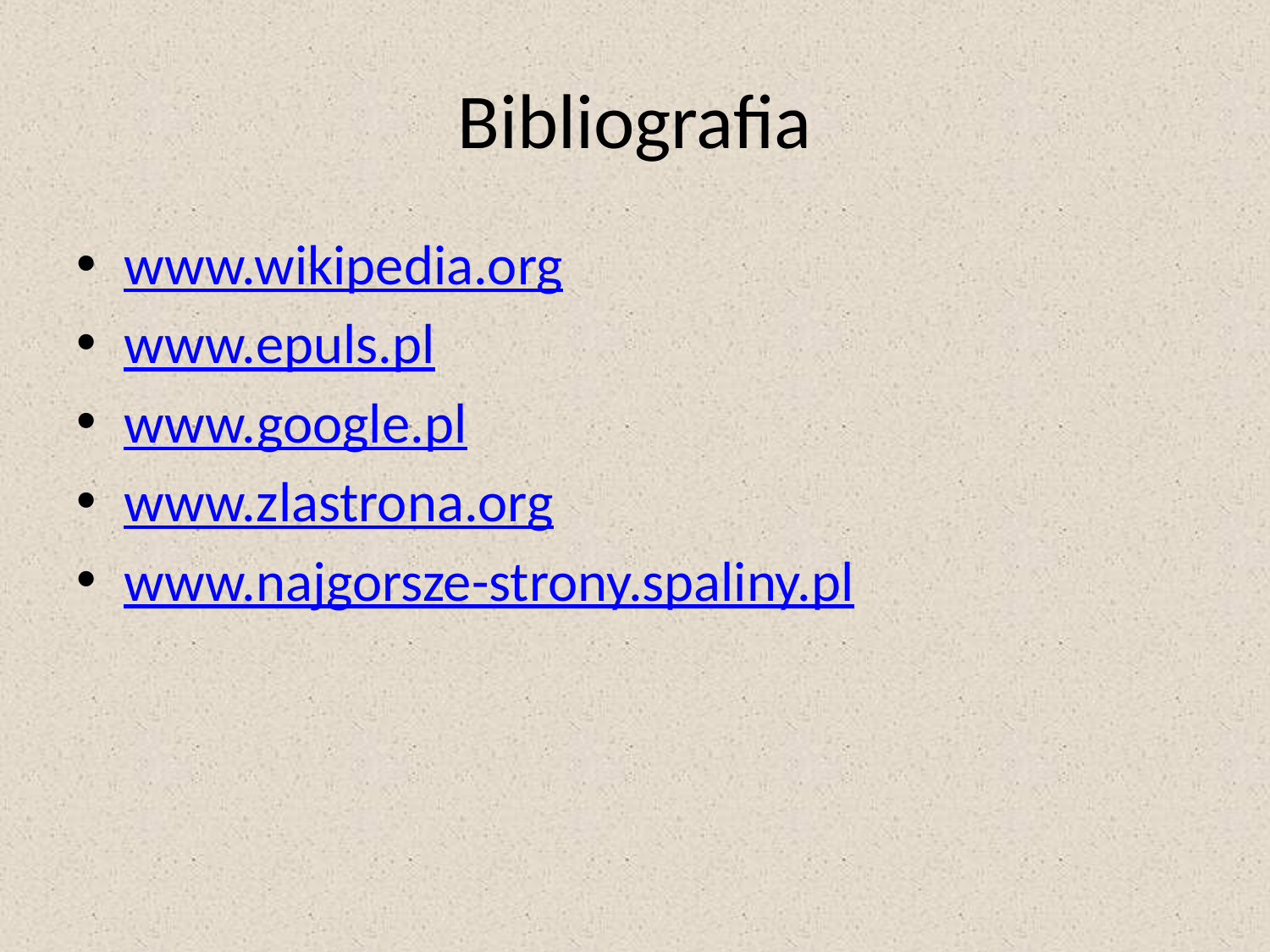

# Bibliografia
www.wikipedia.org
www.epuls.pl
www.google.pl
www.zlastrona.org
www.najgorsze-strony.spaliny.pl